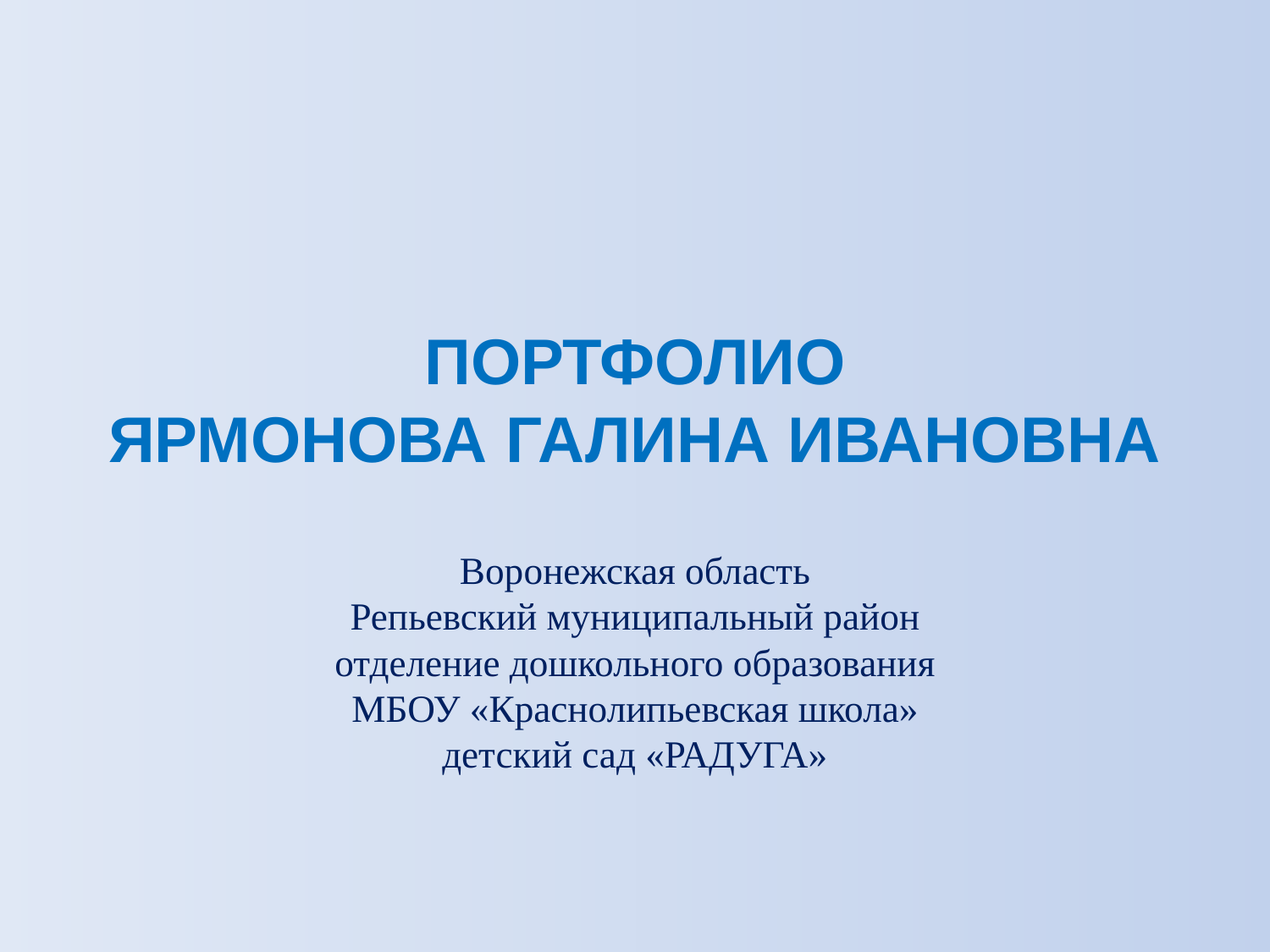

# ПОРТФОЛИО ЯРМОНОВА ГАЛИНА ИВАНОВНА
Воронежская область
Репьевский муниципальный район
отделение дошкольного образования
МБОУ «Краснолипьевская школа»
детский сад «РАДУГА»